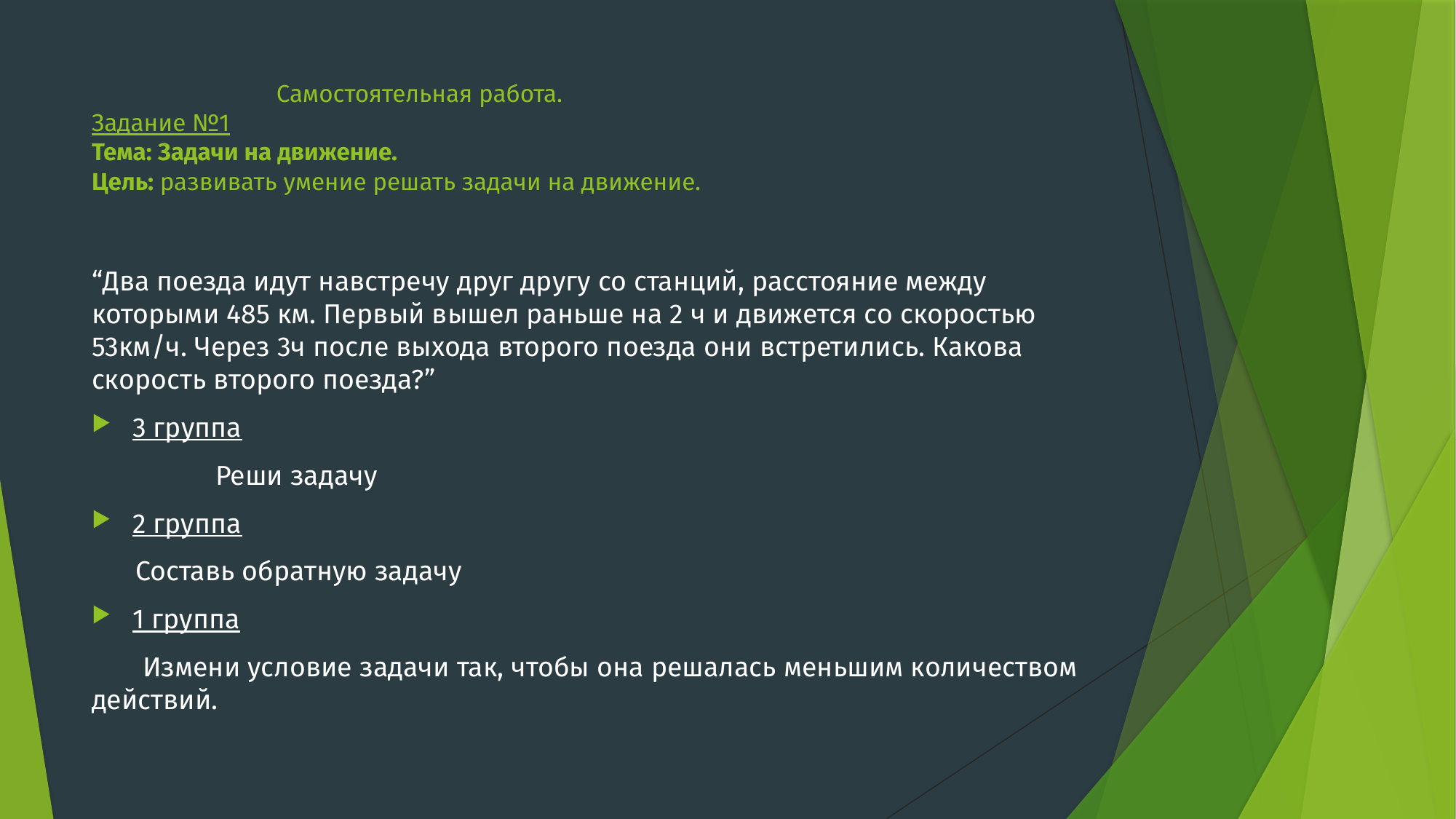

# Самостоятельная работа. Задание №1 Тема: Задачи на движение. Цель: развивать умение решать задачи на движение.
“Два поезда идут навстречу друг другу со станций, расстояние между которыми 485 км. Первый вышел раньше на 2 ч и движется со скоростью 53км/ч. Через 3ч после выхода второго поезда они встретились. Какова скорость второго поезда?”
3 группа
                 Реши задачу
2 группа
      Составь обратную задачу
1 группа
       Измени условие задачи так, чтобы она решалась меньшим количеством действий.